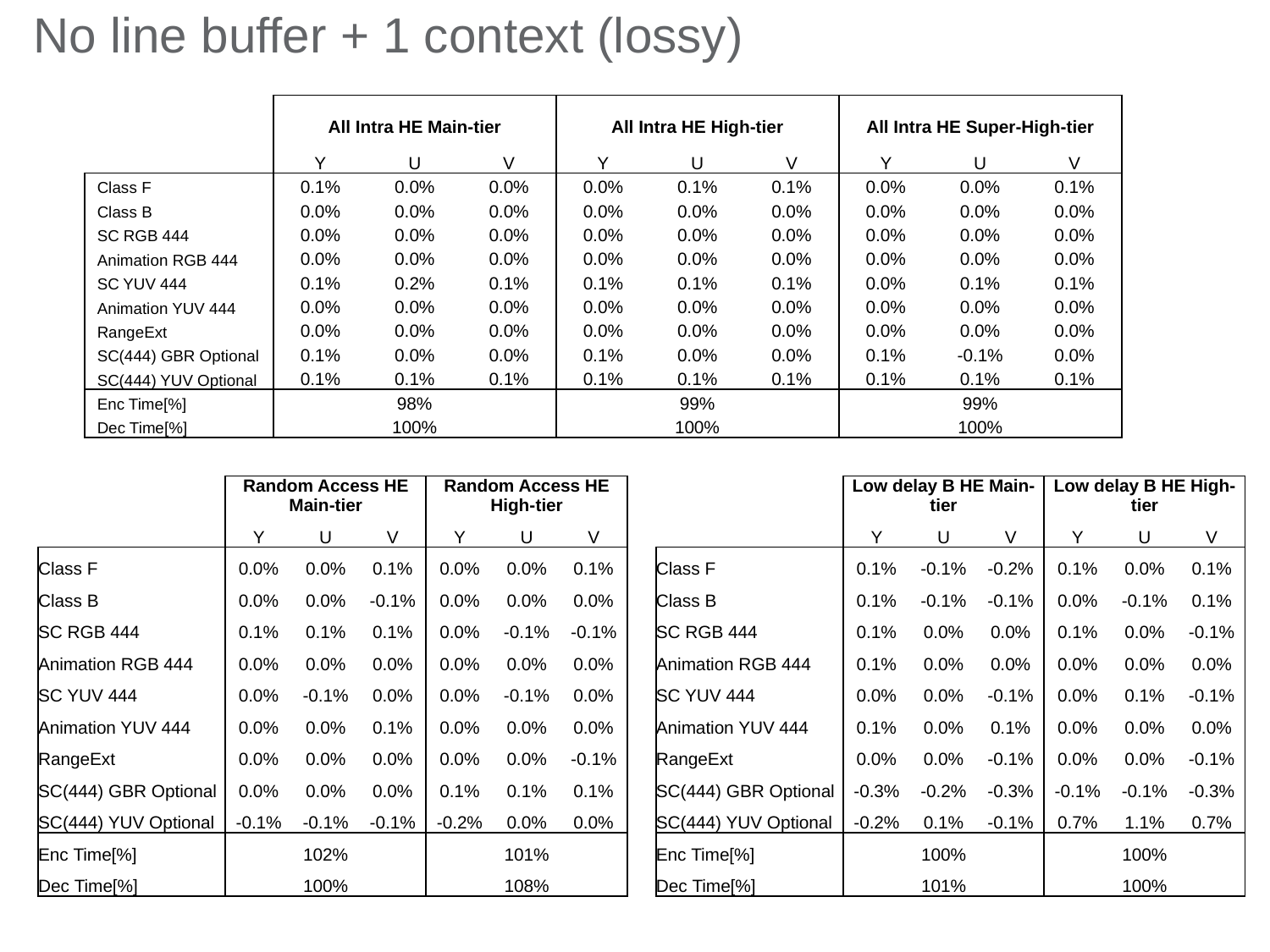

No line buffer + 1 context (lossy)
|  | All Intra HE Main-tier |  |  | All Intra HE High-tier |  |  | All Intra HE Super-High-tier |  |  |
| --- | --- | --- | --- | --- | --- | --- | --- | --- | --- |
|  | Y | U | V | Y | U | V | Y | U | V |
| Class F | 0.1% | 0.0% | 0.0% | 0.0% | 0.1% | 0.1% | 0.0% | 0.0% | 0.1% |
| Class B | 0.0% | 0.0% | 0.0% | 0.0% | 0.0% | 0.0% | 0.0% | 0.0% | 0.0% |
| SC RGB 444 | 0.0% | 0.0% | 0.0% | 0.0% | 0.0% | 0.0% | 0.0% | 0.0% | 0.0% |
| Animation RGB 444 | 0.0% | 0.0% | 0.0% | 0.0% | 0.0% | 0.0% | 0.0% | 0.0% | 0.0% |
| SC YUV 444 | 0.1% | 0.2% | 0.1% | 0.1% | 0.1% | 0.1% | 0.0% | 0.1% | 0.1% |
| Animation YUV 444 | 0.0% | 0.0% | 0.0% | 0.0% | 0.0% | 0.0% | 0.0% | 0.0% | 0.0% |
| RangeExt | 0.0% | 0.0% | 0.0% | 0.0% | 0.0% | 0.0% | 0.0% | 0.0% | 0.0% |
| SC(444) GBR Optional | 0.1% | 0.0% | 0.0% | 0.1% | 0.0% | 0.0% | 0.1% | -0.1% | 0.0% |
| SC(444) YUV Optional | 0.1% | 0.1% | 0.1% | 0.1% | 0.1% | 0.1% | 0.1% | 0.1% | 0.1% |
| Enc Time[%] | 98% |  |  | 99% |  |  | 99% |  |  |
| Dec Time[%] | 100% |  |  | 100% |  |  | 100% |  |  |
|  | Random Access HE Main-tier |  |  | Random Access HE High-tier |  |  |
| --- | --- | --- | --- | --- | --- | --- |
|  | Y | U | V | Y | U | V |
| Class F | 0.0% | 0.0% | 0.1% | 0.0% | 0.0% | 0.1% |
| Class B | 0.0% | 0.0% | -0.1% | 0.0% | 0.0% | 0.0% |
| SC RGB 444 | 0.1% | 0.1% | 0.1% | 0.0% | -0.1% | -0.1% |
| Animation RGB 444 | 0.0% | 0.0% | 0.0% | 0.0% | 0.0% | 0.0% |
| SC YUV 444 | 0.0% | -0.1% | 0.0% | 0.0% | -0.1% | 0.0% |
| Animation YUV 444 | 0.0% | 0.0% | 0.1% | 0.0% | 0.0% | 0.0% |
| RangeExt | 0.0% | 0.0% | 0.0% | 0.0% | 0.0% | -0.1% |
| SC(444) GBR Optional | 0.0% | 0.0% | 0.0% | 0.1% | 0.1% | 0.1% |
| SC(444) YUV Optional | -0.1% | -0.1% | -0.1% | -0.2% | 0.0% | 0.0% |
| Enc Time[%] | 102% |  |  | 101% |  |  |
| Dec Time[%] | 100% |  |  | 108% |  |  |
|  | Low delay B HE Main-tier |  |  | Low delay B HE High-tier |  |  |
| --- | --- | --- | --- | --- | --- | --- |
|  | Y | U | V | Y | U | V |
| Class F | 0.1% | -0.1% | -0.2% | 0.1% | 0.0% | 0.1% |
| Class B | 0.1% | -0.1% | -0.1% | 0.0% | -0.1% | 0.1% |
| SC RGB 444 | 0.1% | 0.0% | 0.0% | 0.1% | 0.0% | -0.1% |
| Animation RGB 444 | 0.1% | 0.0% | 0.0% | 0.0% | 0.0% | 0.0% |
| SC YUV 444 | 0.0% | 0.0% | -0.1% | 0.0% | 0.1% | -0.1% |
| Animation YUV 444 | 0.1% | 0.0% | 0.1% | 0.0% | 0.0% | 0.0% |
| RangeExt | 0.0% | 0.0% | -0.1% | 0.0% | 0.0% | -0.1% |
| SC(444) GBR Optional | -0.3% | -0.2% | -0.3% | -0.1% | -0.1% | -0.3% |
| SC(444) YUV Optional | -0.2% | 0.1% | -0.1% | 0.7% | 1.1% | 0.7% |
| Enc Time[%] | 100% |  |  | 100% |  |  |
| Dec Time[%] | 101% |  |  | 100% |  |  |